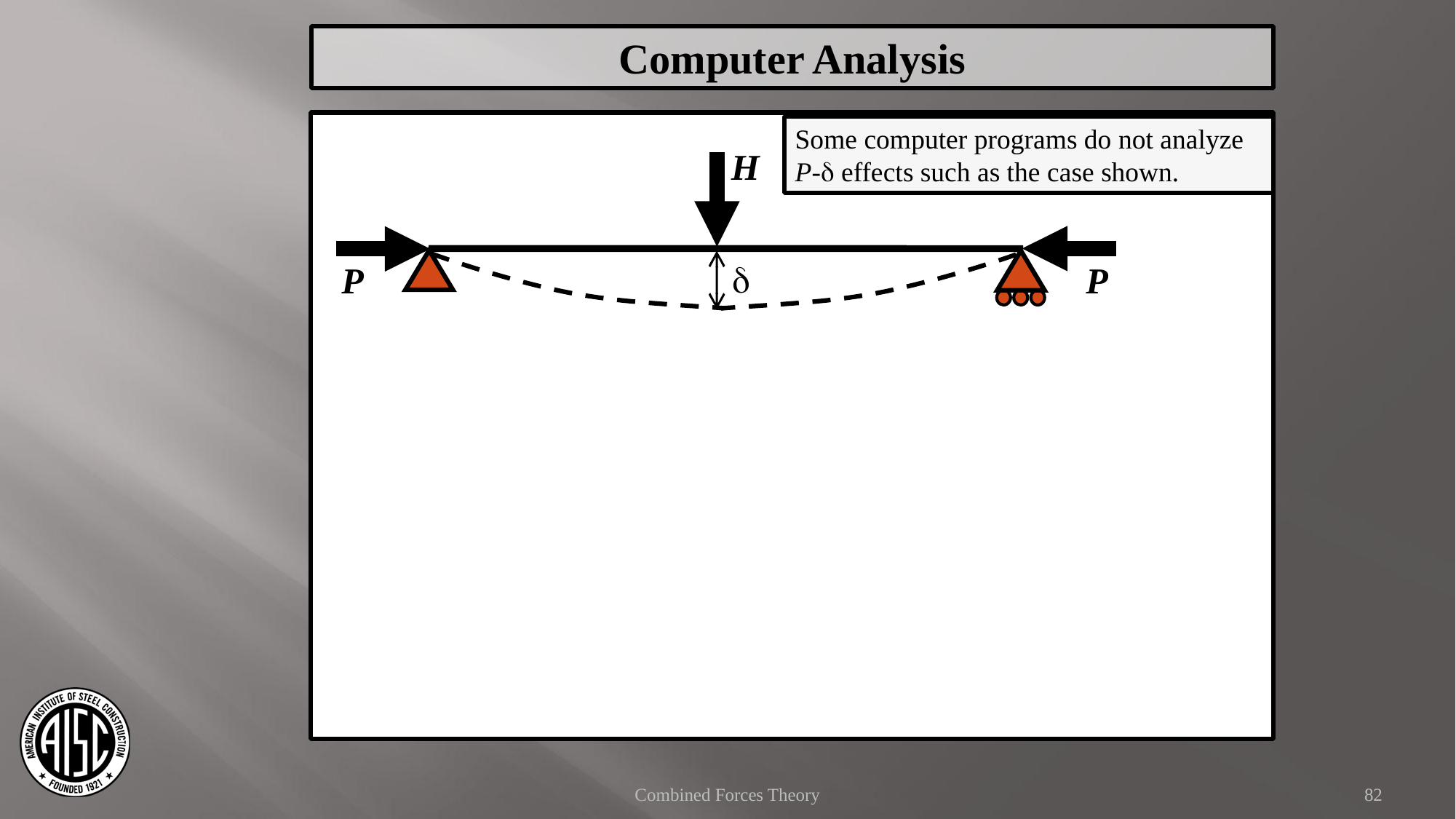

Computer Analysis

Some computer programs do not analyze P-δ effects such as the case shown.

H

δ
P
P

Combined Forces Theory
82